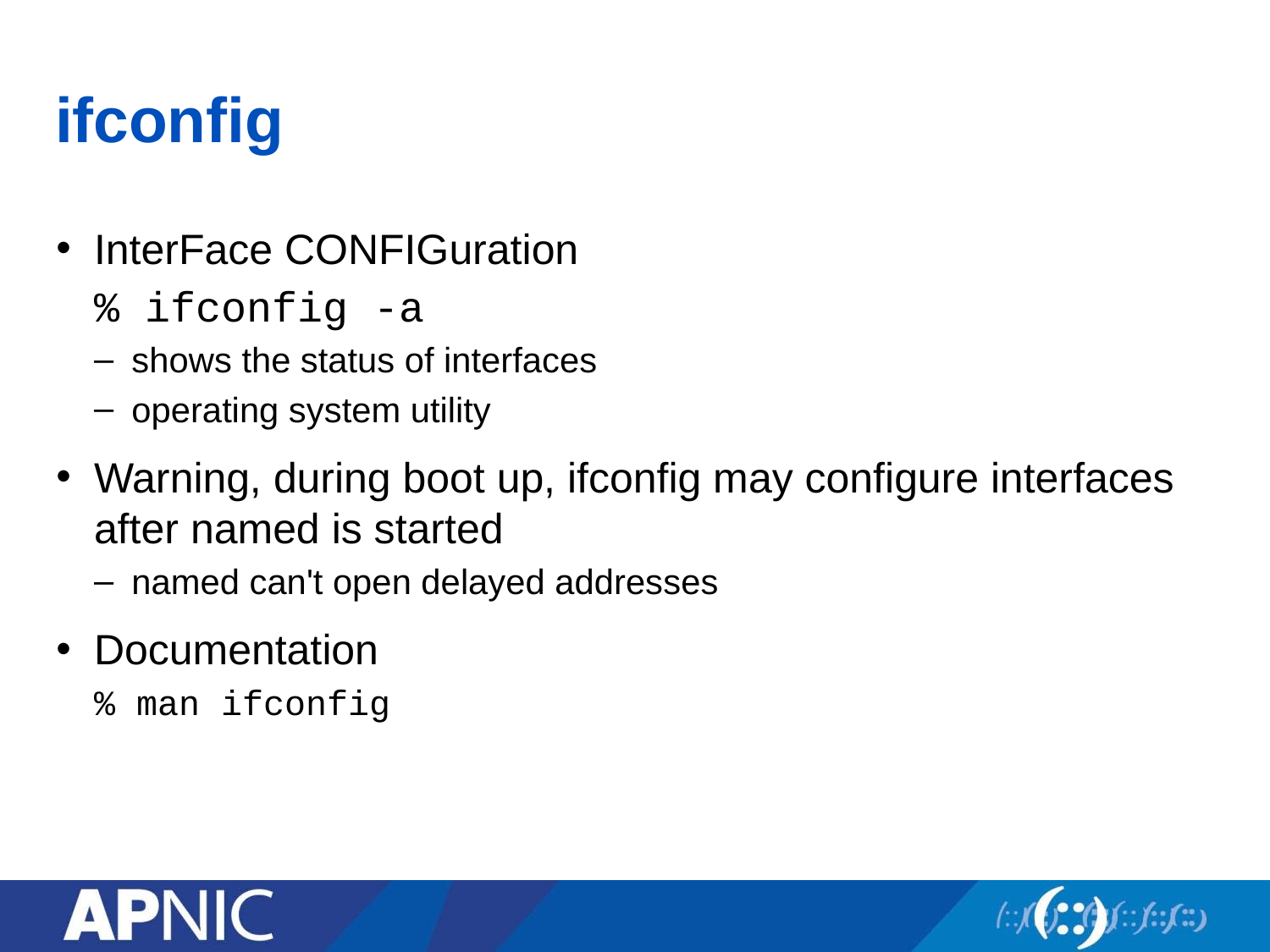

# ifconfig
InterFace CONFIGuration
% ifconfig -a
shows the status of interfaces
operating system utility
Warning, during boot up, ifconfig may configure interfaces after named is started
named can't open delayed addresses
Documentation
% man ifconfig